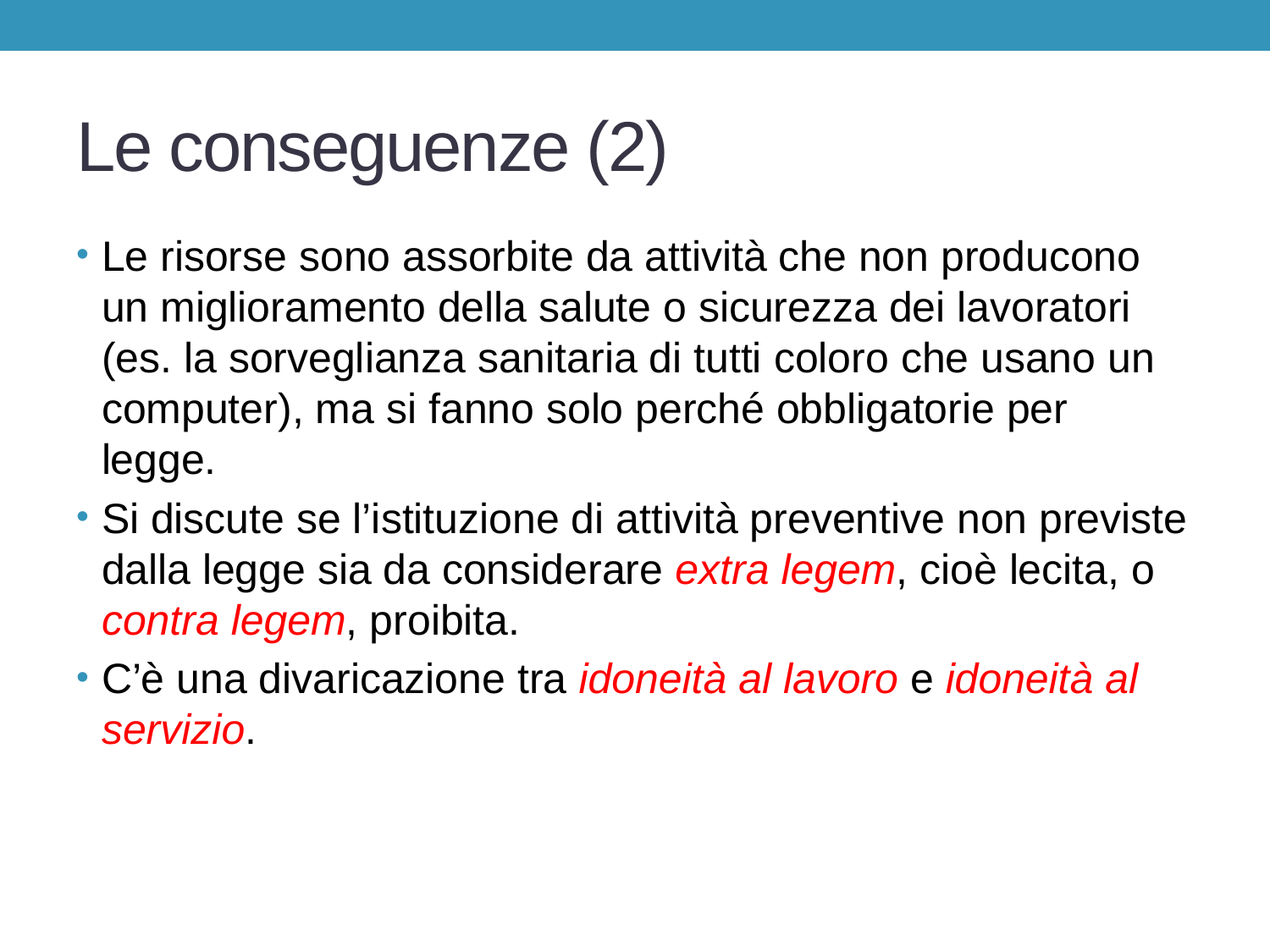

# Le conseguenze (2)
Le risorse sono assorbite da attività che non producono un miglioramento della salute o sicurezza dei lavoratori (es. la sorveglianza sanitaria di tutti coloro che usano un computer), ma si fanno solo perché obbligatorie per legge.
Si discute se l’istituzione di attività preventive non previste dalla legge sia da considerare extra legem, cioè lecita, o contra legem, proibita.
C’è una divaricazione tra idoneità al lavoro e idoneità al servizio.